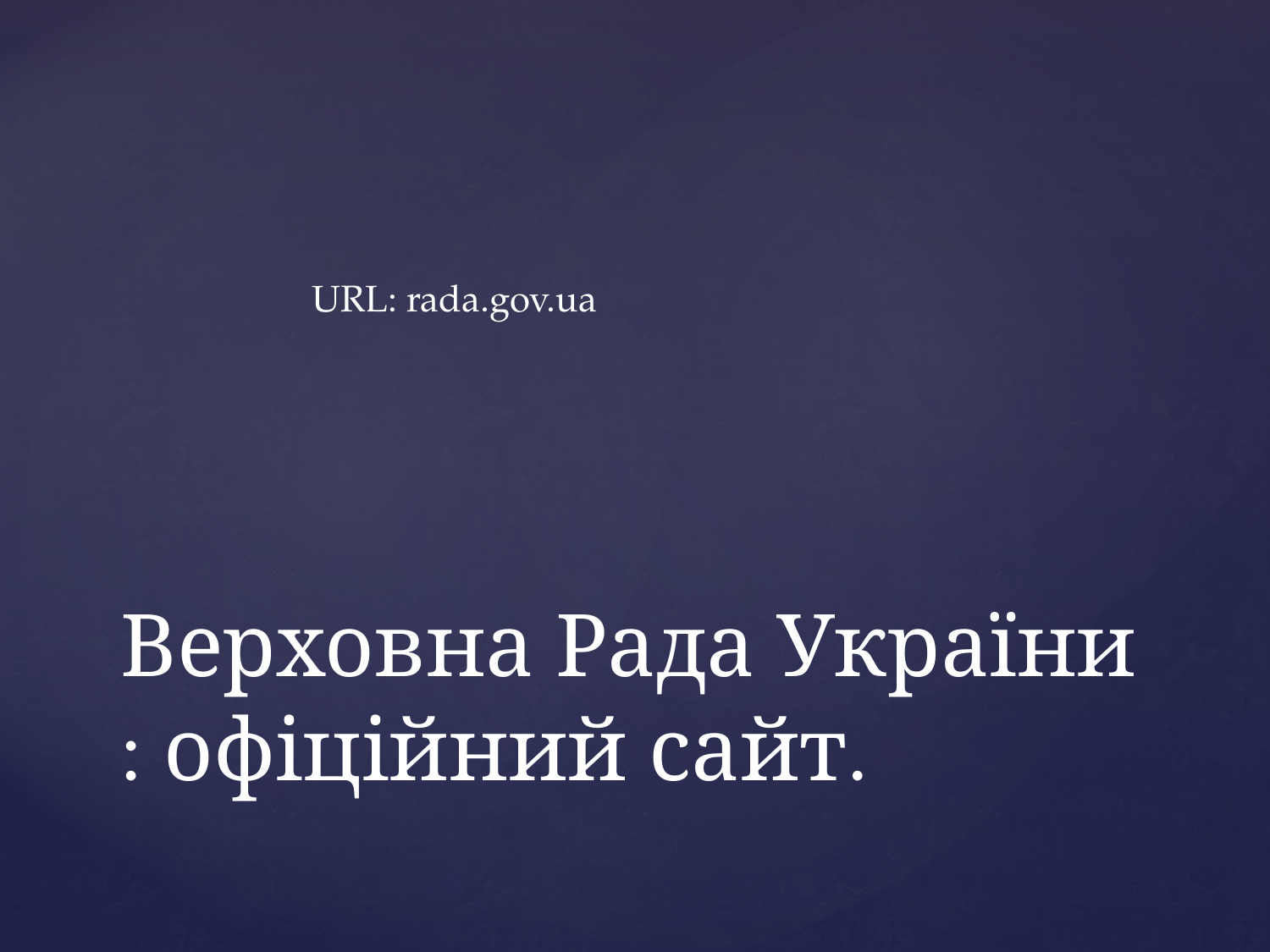

URL: rada.gov.ua

# Верховна Рада України : офіційний сайт.